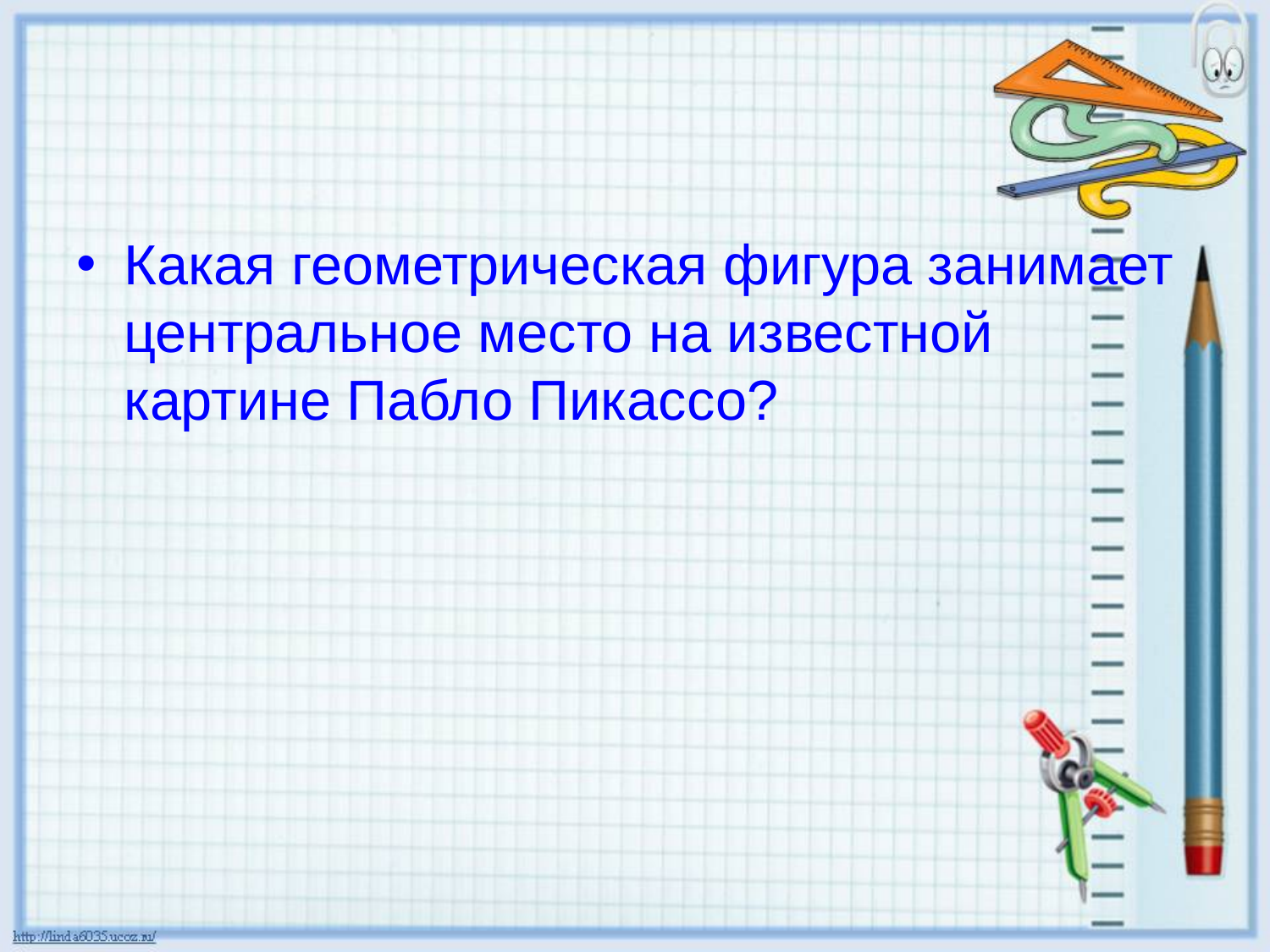

Какая геометрическая фигура занимает центральное место на известной картине Пабло Пикассо?